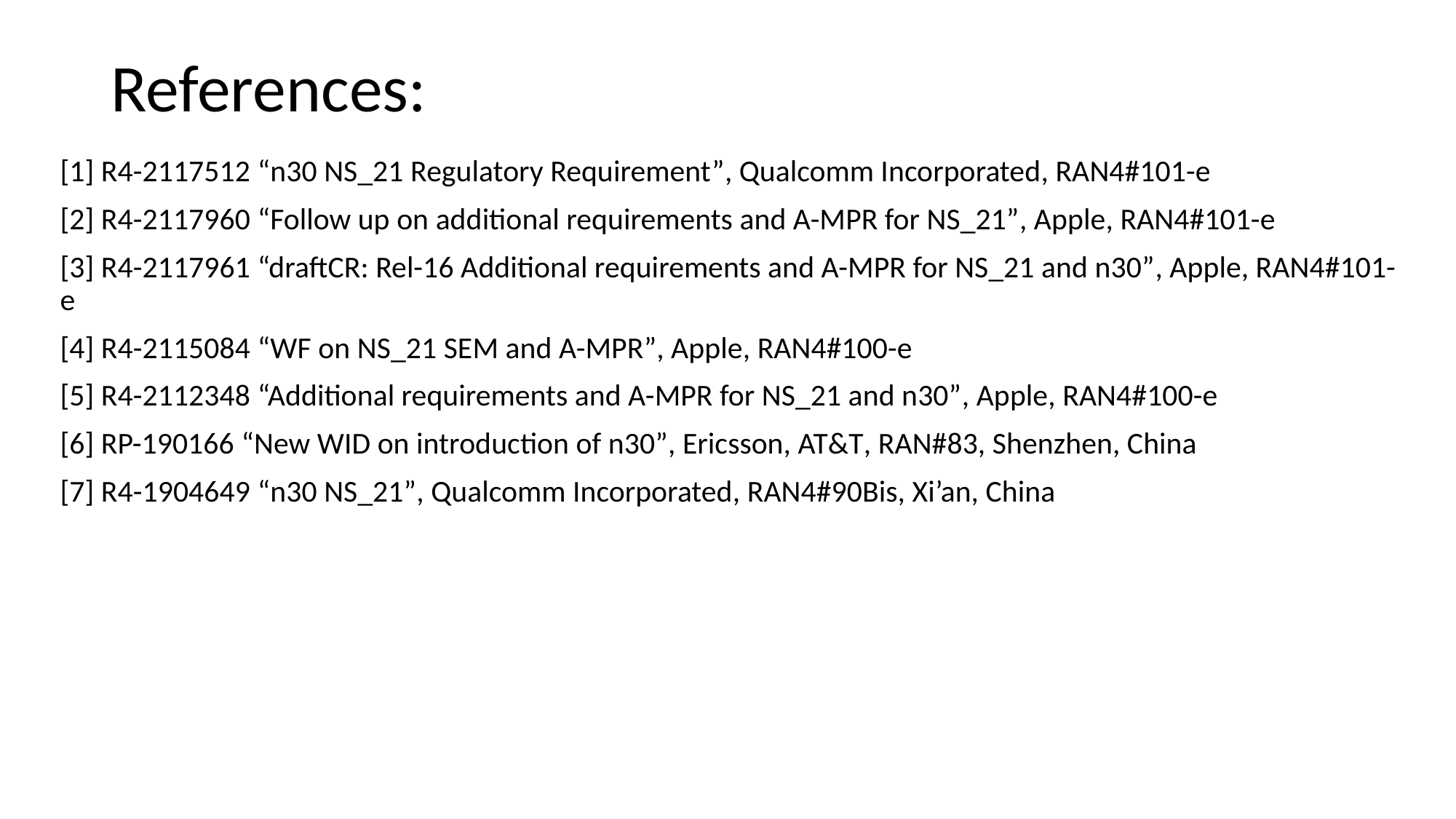

# References:
[1] R4-2117512 “n30 NS_21 Regulatory Requirement”, Qualcomm Incorporated, RAN4#101-e
[2] R4-2117960 “Follow up on additional requirements and A-MPR for NS_21”, Apple, RAN4#101-e
[3] R4-2117961 “draftCR: Rel-16 Additional requirements and A-MPR for NS_21 and n30”, Apple, RAN4#101-e
[4] R4-2115084 “WF on NS_21 SEM and A-MPR”, Apple, RAN4#100-e
[5] R4-2112348 “Additional requirements and A-MPR for NS_21 and n30”, Apple, RAN4#100-e
[6] RP-190166 “New WID on introduction of n30”, Ericsson, AT&T, RAN#83, Shenzhen, China
[7] R4-1904649 “n30 NS_21”, Qualcomm Incorporated, RAN4#90Bis, Xi’an, China